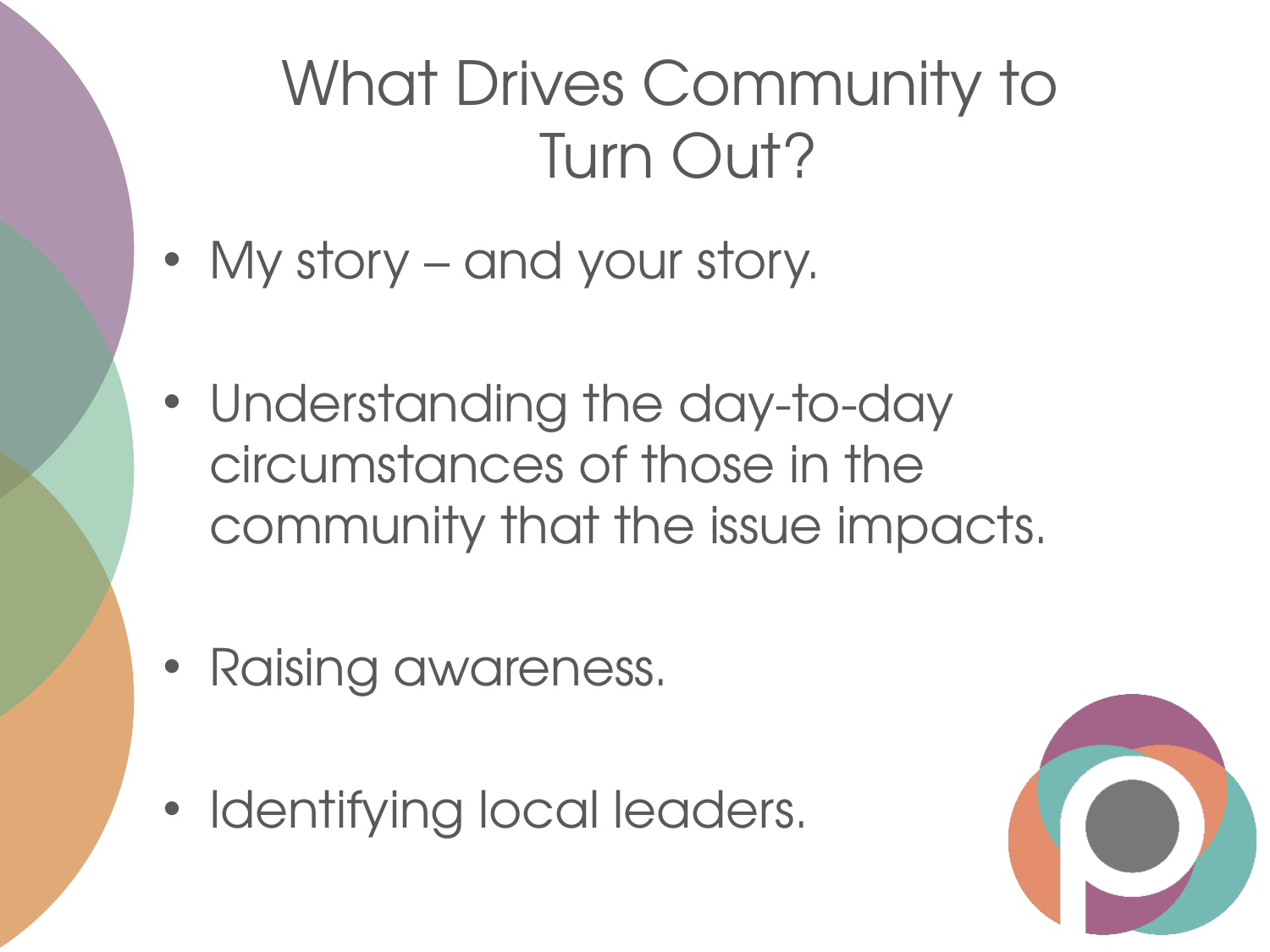

# What Drives Community to Turn Out?
My story – and your story.

Understanding the day-to-day circumstances of those in the community that the issue impacts.

Raising awareness.

Identifying local leaders.